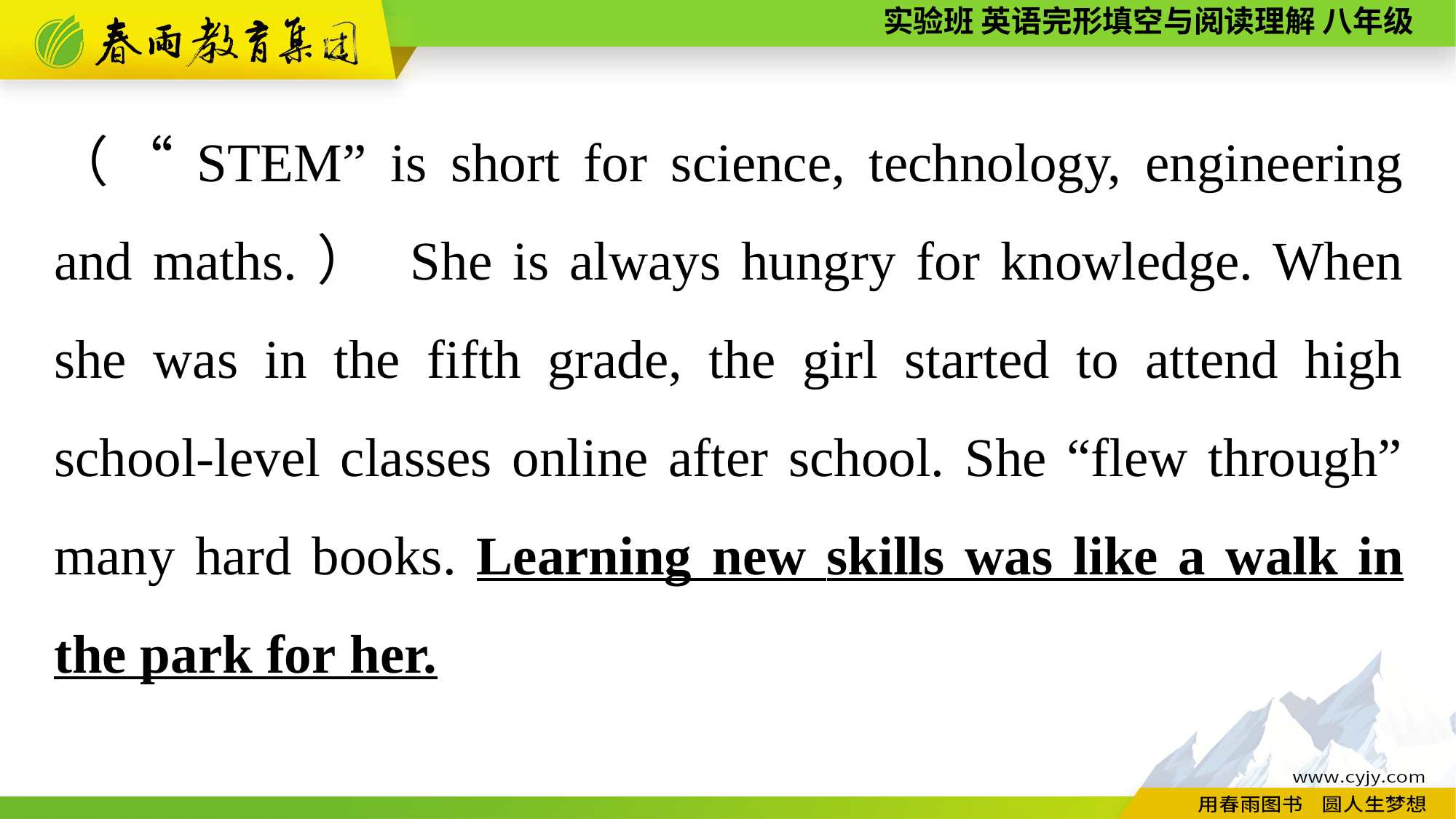

（“STEM” is short for science, technology, engineering and maths.） She is always hungry for knowledge. When she was in the fifth grade, the girl started to attend high school-level classes online after school. She “flew through” many hard books. Learning new skills was like a walk in the park for her.